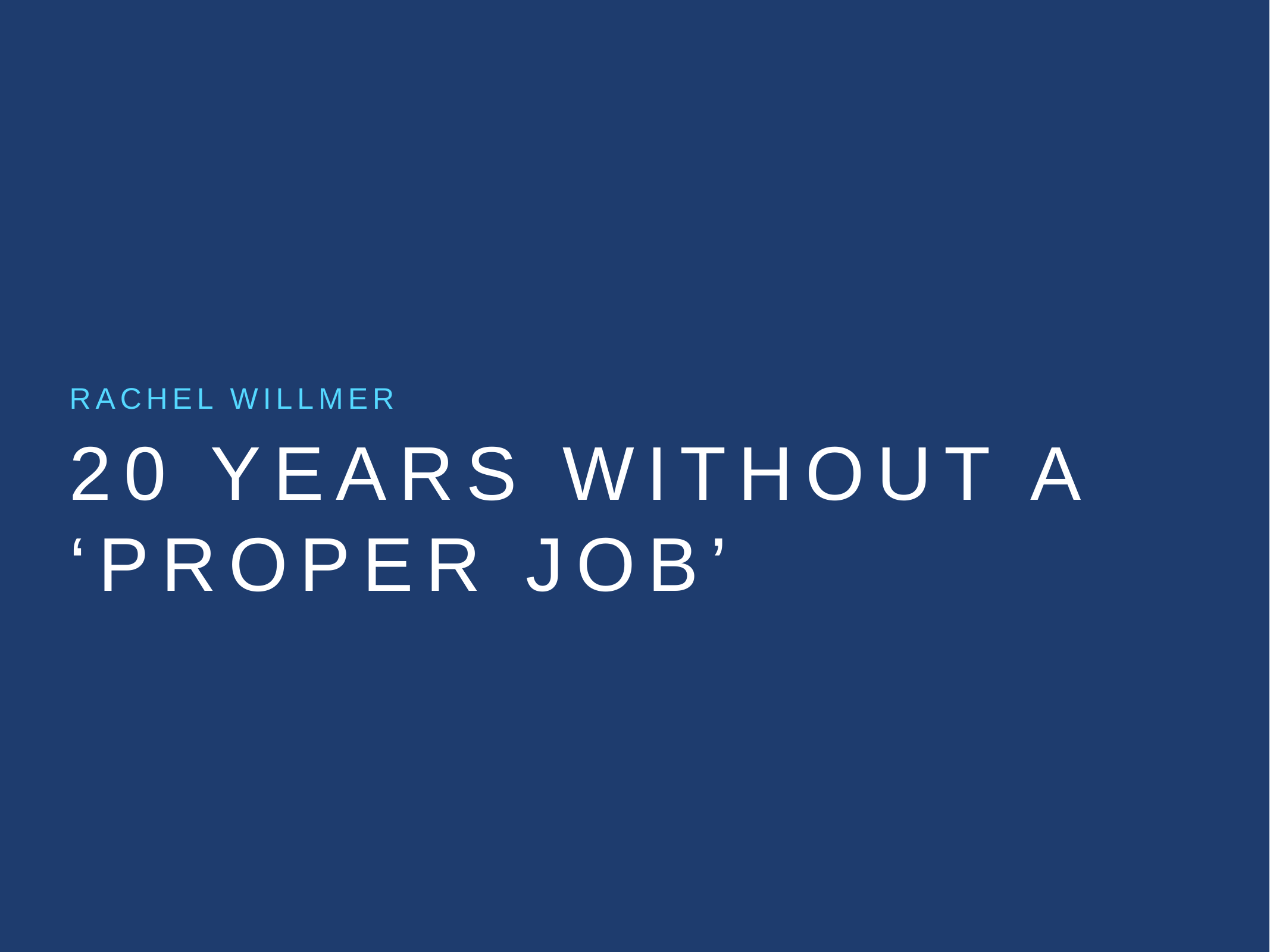

Rachel Willmer
# 20 Years without a ‘proper job’